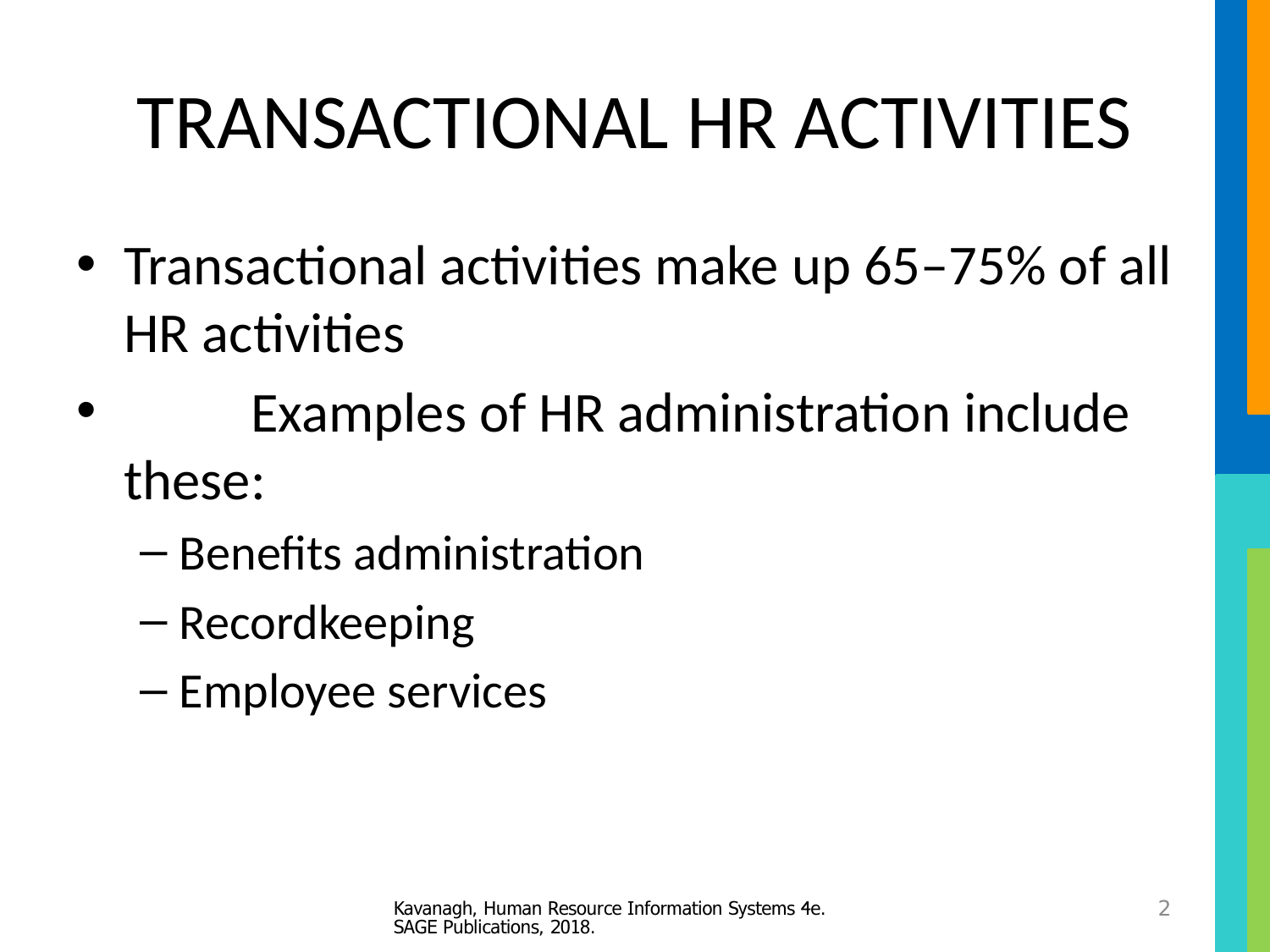

# TRANSACTIONAL HR ACTIVITIES
Transactional activities make up 65–75% of all HR activities
	Examples of HR administration include these:
Benefits administration
Recordkeeping
Employee services

Kavanagh, Human Resource Information Systems 4e. SAGE Publications, 2018.
2